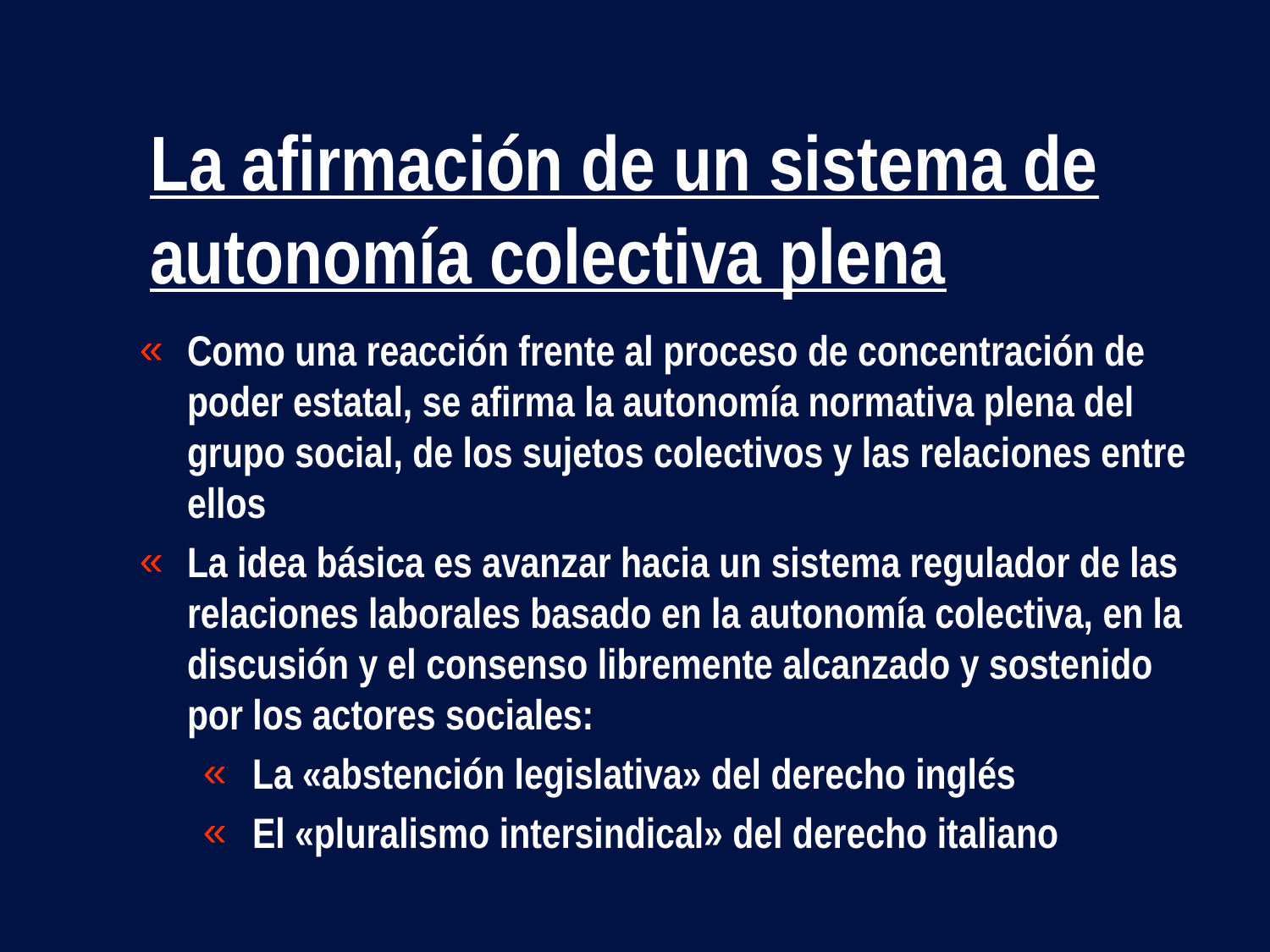

# La afirmación de un sistema de autonomía colectiva plena
Como una reacción frente al proceso de concentración de poder estatal, se afirma la autonomía normativa plena del grupo social, de los sujetos colectivos y las relaciones entre ellos
La idea básica es avanzar hacia un sistema regulador de las relaciones laborales basado en la autonomía colectiva, en la discusión y el consenso libremente alcanzado y sostenido por los actores sociales:
La «abstención legislativa» del derecho inglés
El «pluralismo intersindical» del derecho italiano